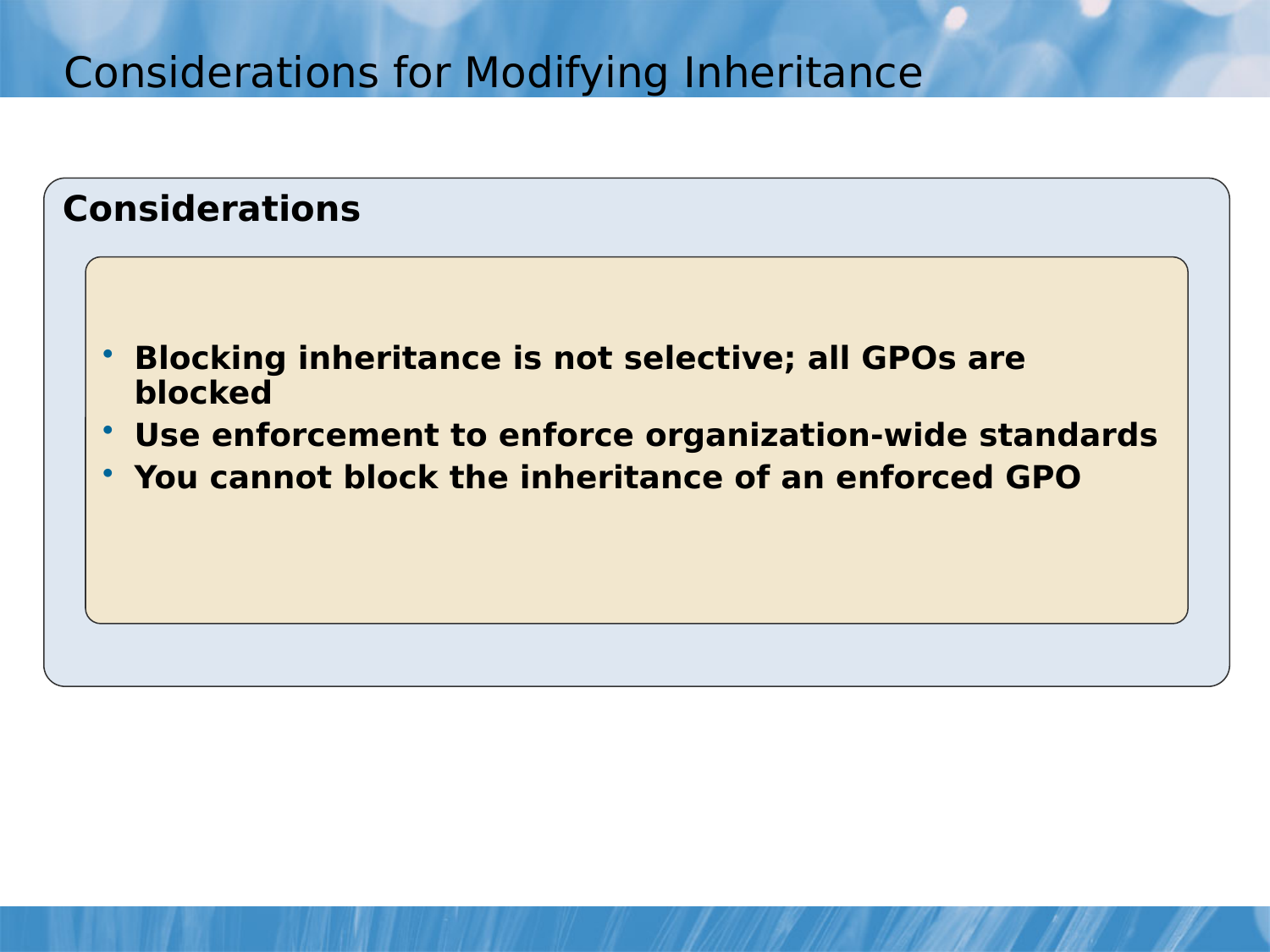

# Considerations for Modifying Inheritance
Considerations
Blocking inheritance is not selective; all GPOs are blocked
Use enforcement to enforce organization-wide standards
You cannot block the inheritance of an enforced GPO